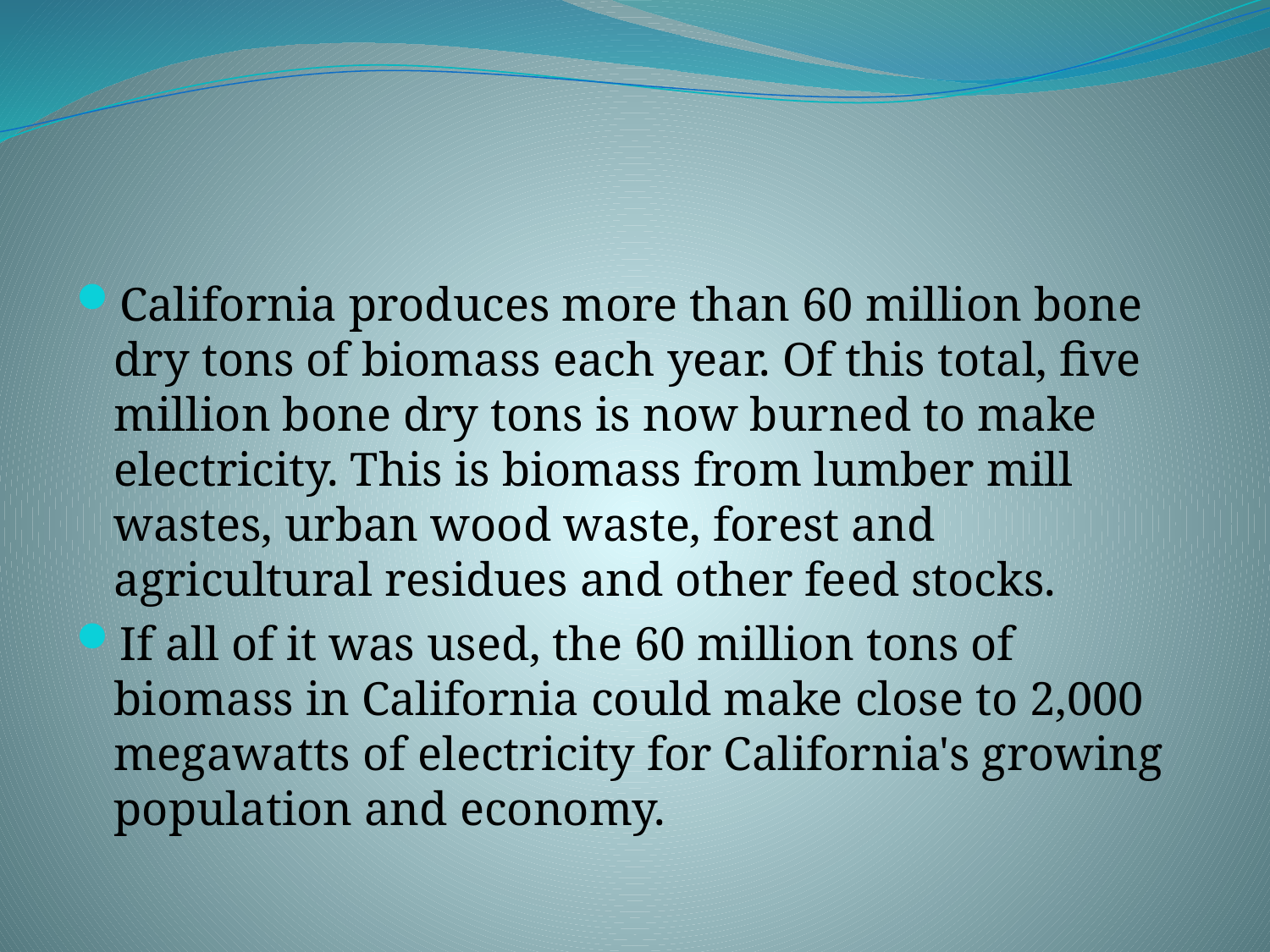

#
California produces more than 60 million bone dry tons of biomass each year. Of this total, five million bone dry tons is now burned to make electricity. This is biomass from lumber mill wastes, urban wood waste, forest and agricultural residues and other feed stocks.
If all of it was used, the 60 million tons of biomass in California could make close to 2,000 megawatts of electricity for California's growing population and economy.